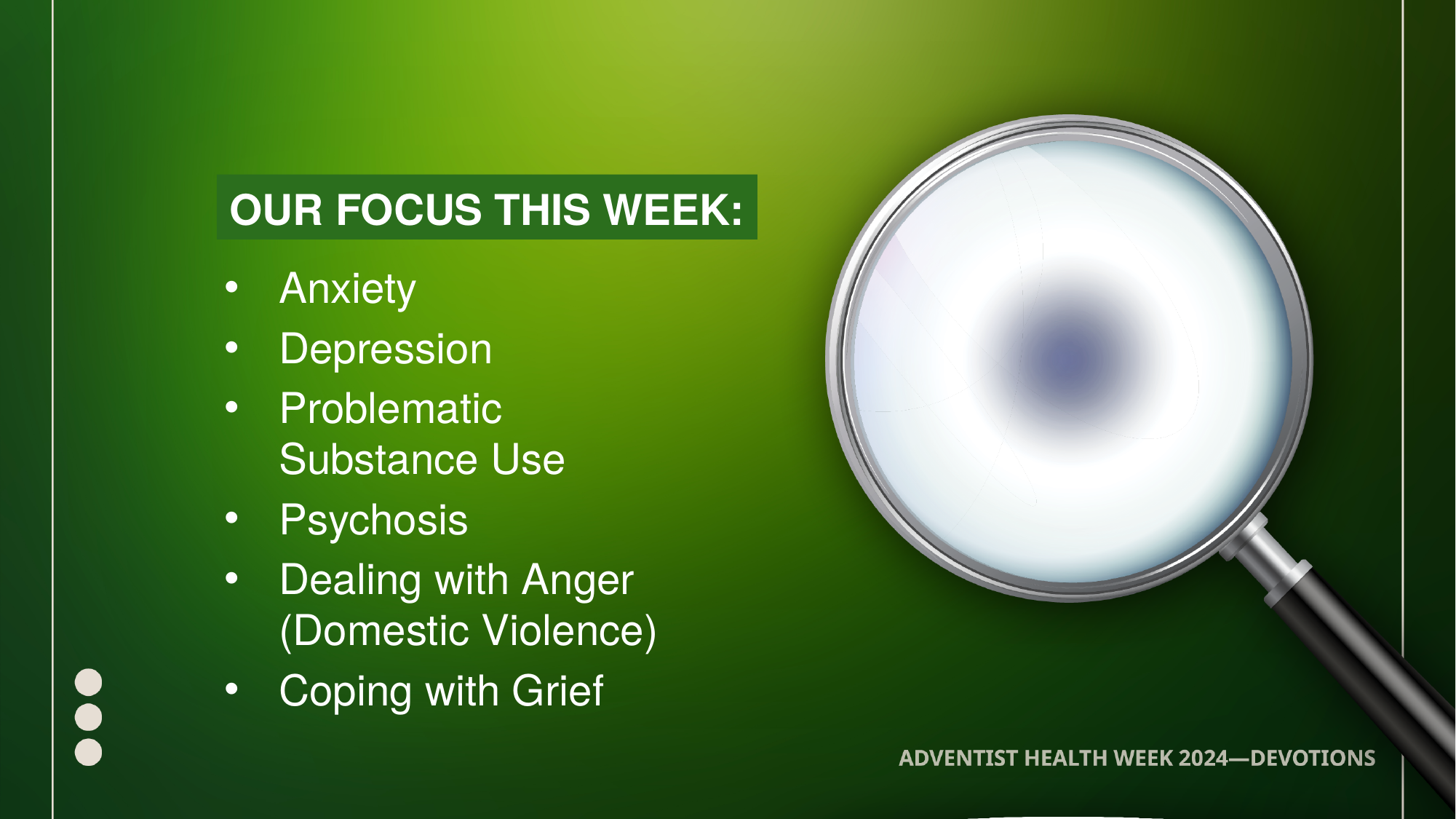

OUR FOCUS THIS WEEK:
Anxiety
Depression
Problematic Substance Use
Psychosis
Dealing with Anger (Domestic Violence)
Coping with Grief